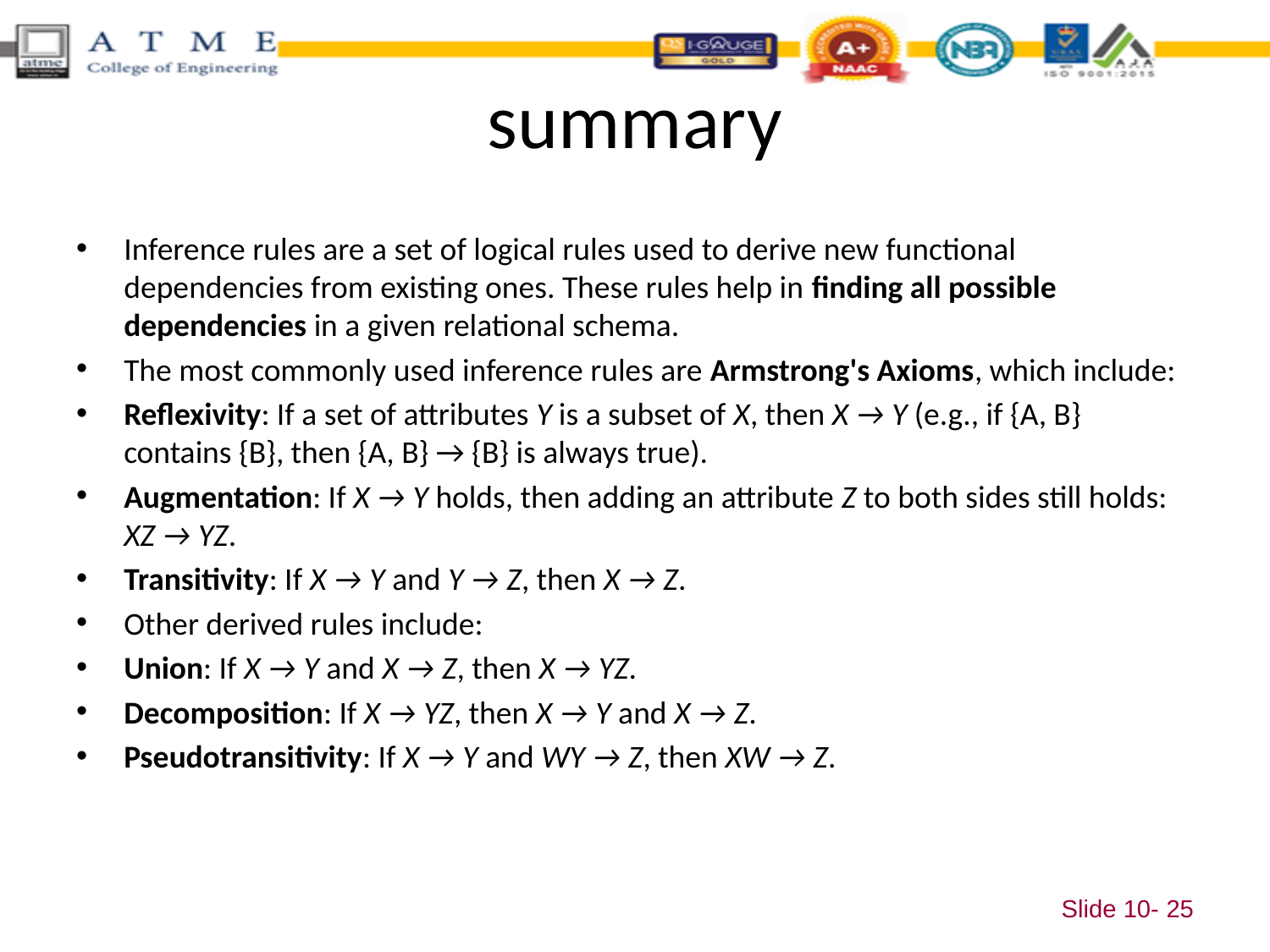

# summary
Inference rules are a set of logical rules used to derive new functional dependencies from existing ones. These rules help in finding all possible dependencies in a given relational schema.
The most commonly used inference rules are Armstrong's Axioms, which include:
Reflexivity: If a set of attributes Y is a subset of X, then X → Y (e.g., if {A, B} contains {B}, then {A, B} → {B} is always true).
Augmentation: If X → Y holds, then adding an attribute Z to both sides still holds: XZ → YZ.
Transitivity: If X → Y and Y → Z, then X → Z.
Other derived rules include:
Union: If X → Y and X → Z, then X → YZ.
Decomposition: If X → YZ, then X → Y and X → Z.
Pseudotransitivity: If X → Y and WY → Z, then XW → Z.

Slide 10- 25